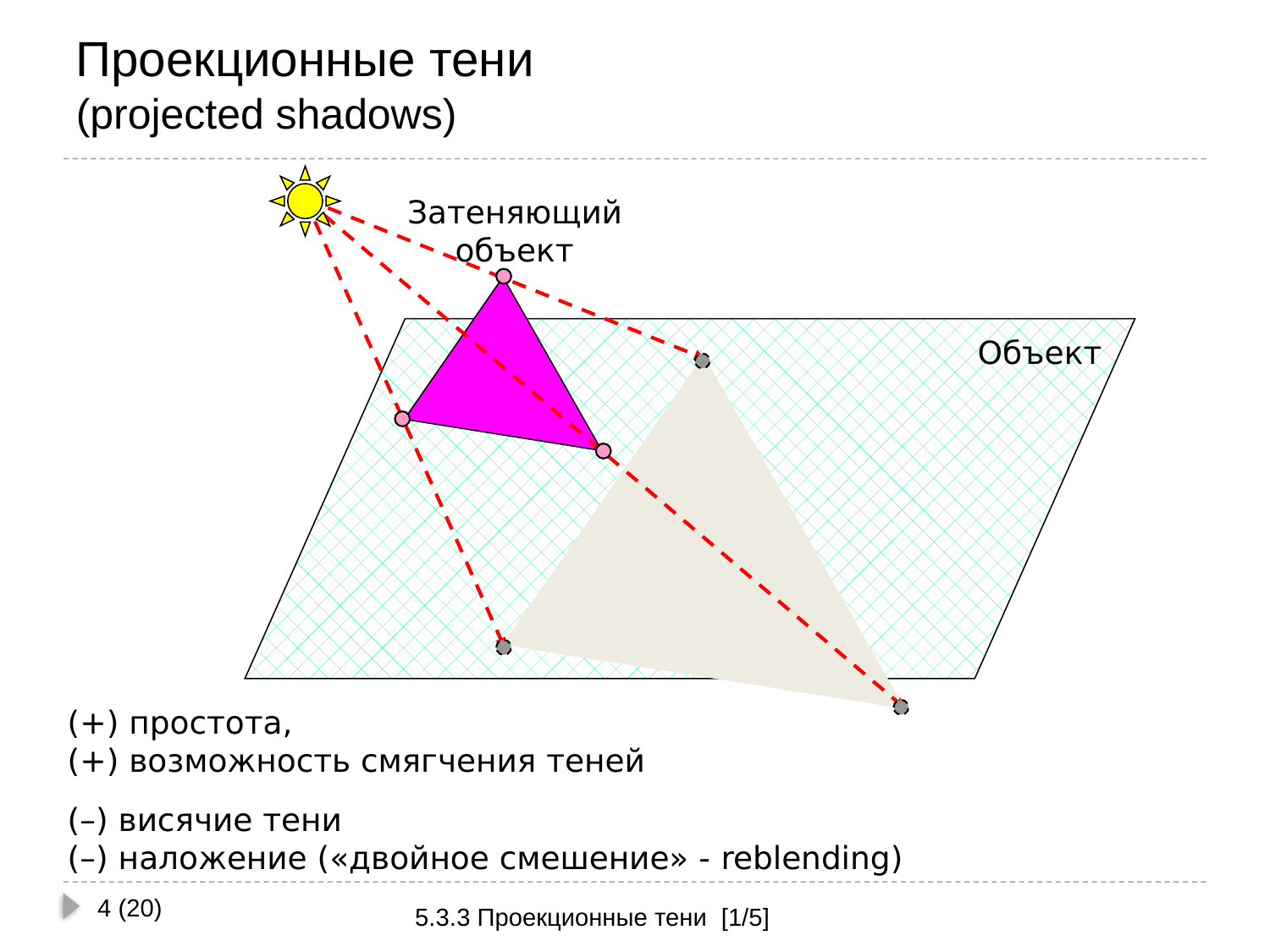

# Проекционные тени (projected shadows)

Затеняющий объект

Объект

(+) простота,
(+) возможность смягчения теней
(–) висячие тени
(–) наложение («двойное смешение» - reblending)

4 (20)
5.3.3 Проекционные тени  [1/5]